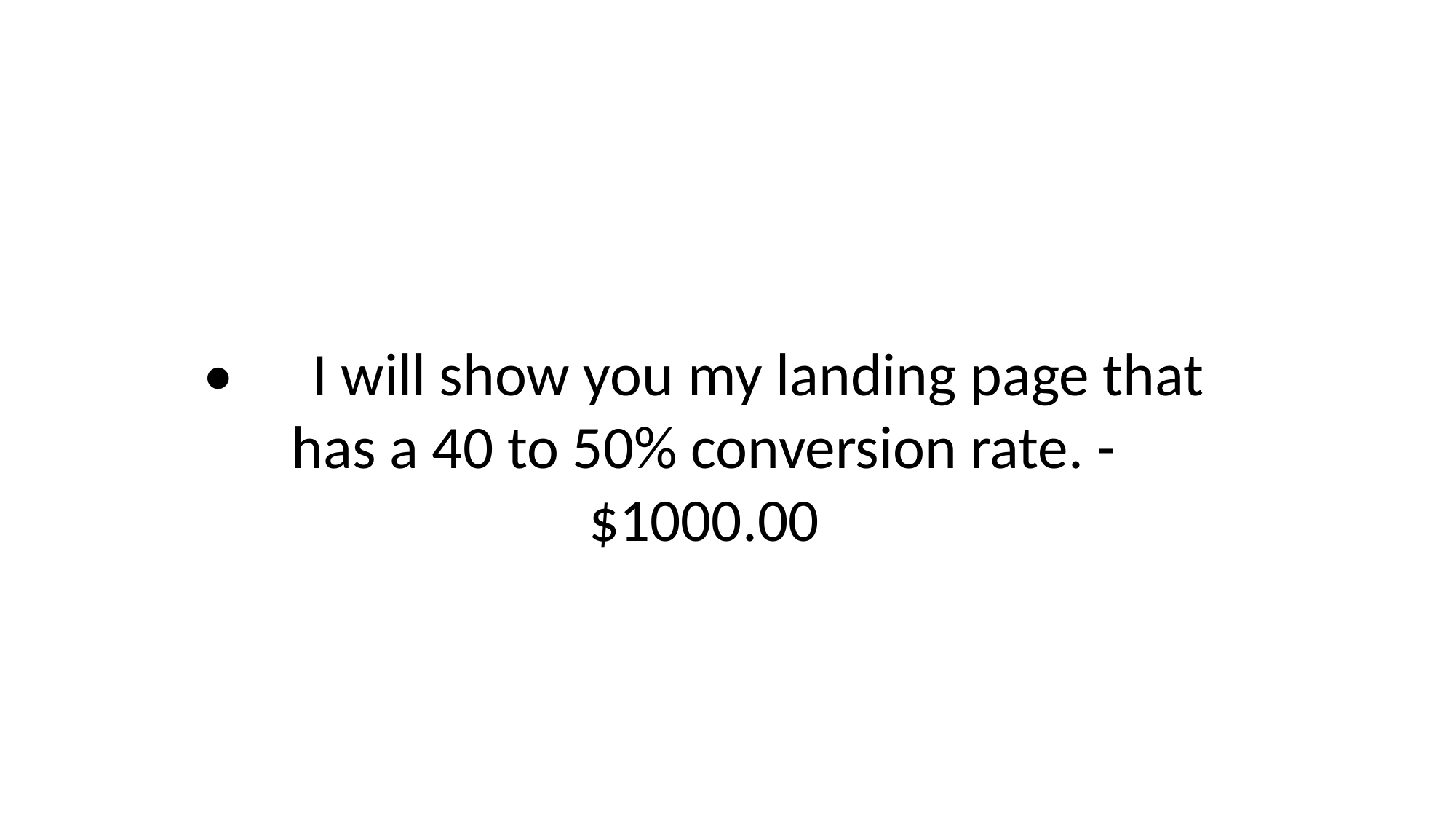

•	I will show you my landing page that has a 40 to 50% conversion rate. - $1000.00